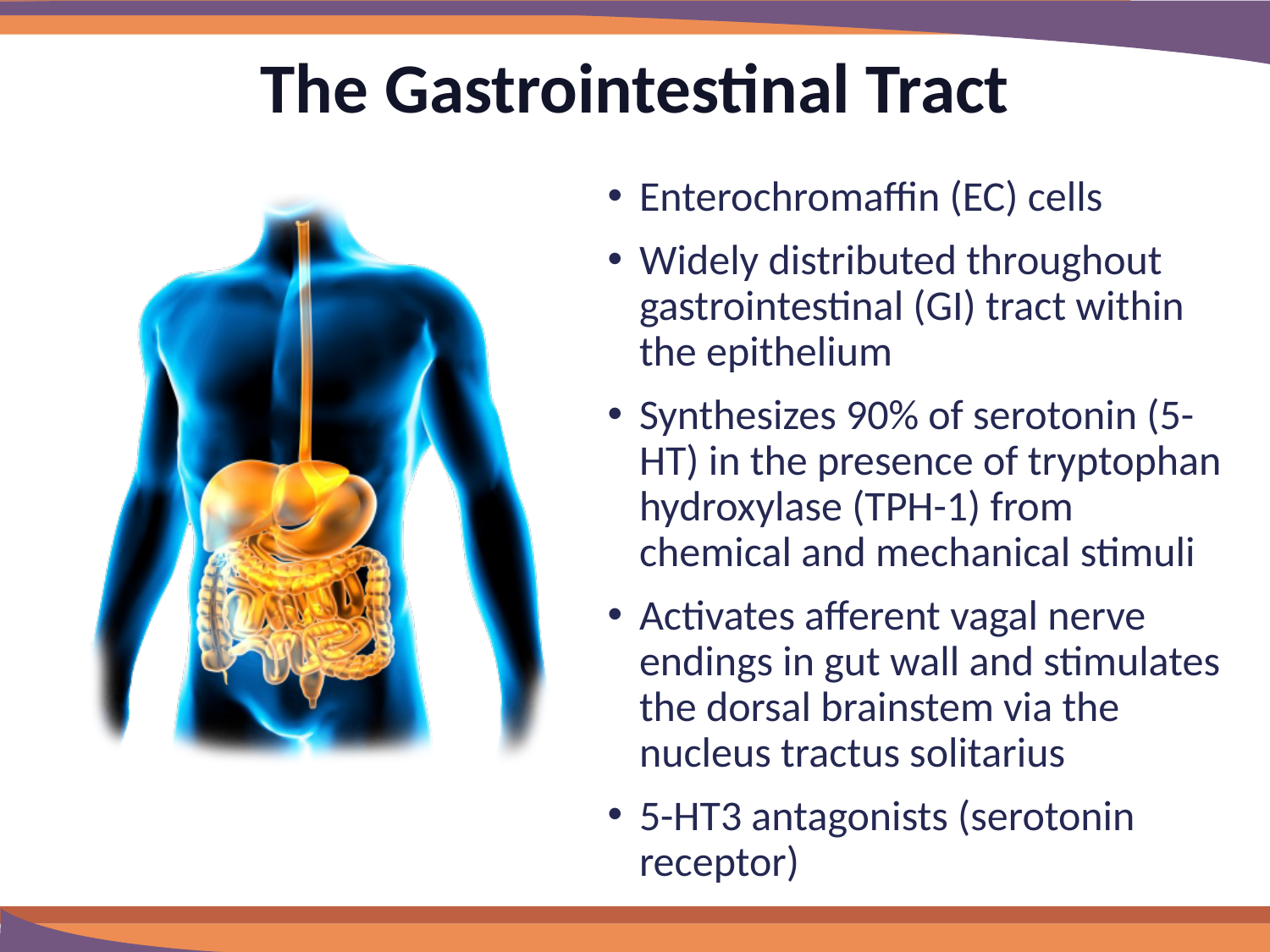

# The Gastrointestinal Tract
Enterochromaffin (EC) cells
Widely distributed throughout gastrointestinal (GI) tract within the epithelium
Synthesizes 90% of serotonin (5-HT) in the presence of tryptophan hydroxylase (TPH-1) from chemical and mechanical stimuli
Activates afferent vagal nerve endings in gut wall and stimulates the dorsal brainstem via the nucleus tractus solitarius
5-HT3 antagonists (serotonin receptor)